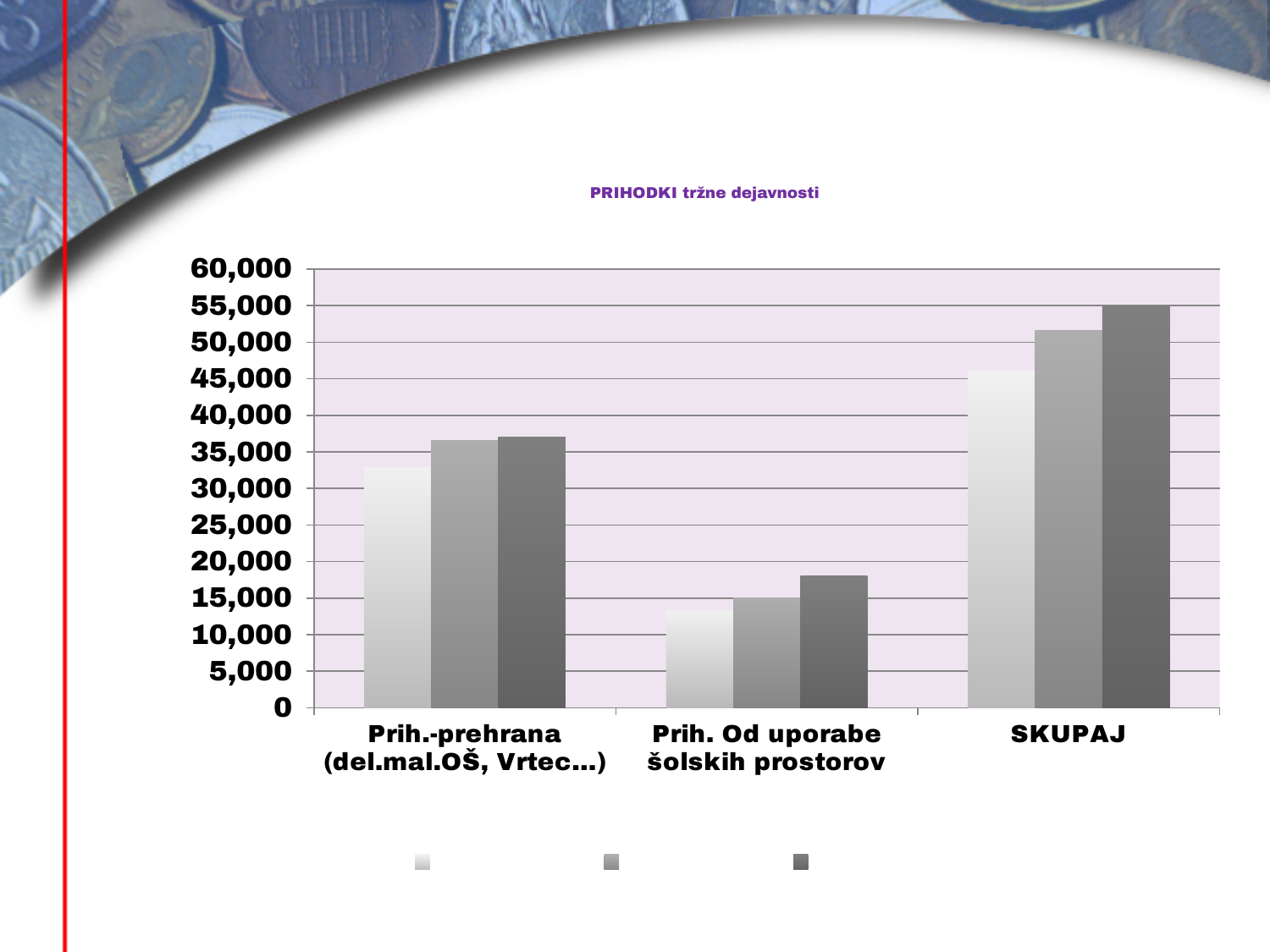

# PRIHODKI tržne dejavnosti

### Chart

| Category | Leto 2015 | Leto 2016 | Plan 2017 |
|---|---|---|---|
| Prih.-prehrana (del.mal.OŠ, Vrtec…) | 32812.0 | 36528.0 | 37000.0 |
| Prih. Od uporabe šolskih prostorov | 13270.0 | 15078.0 | 18000.0 |
| SKUPAJ | 46082.0 | 51606.0 | 55000.0 |